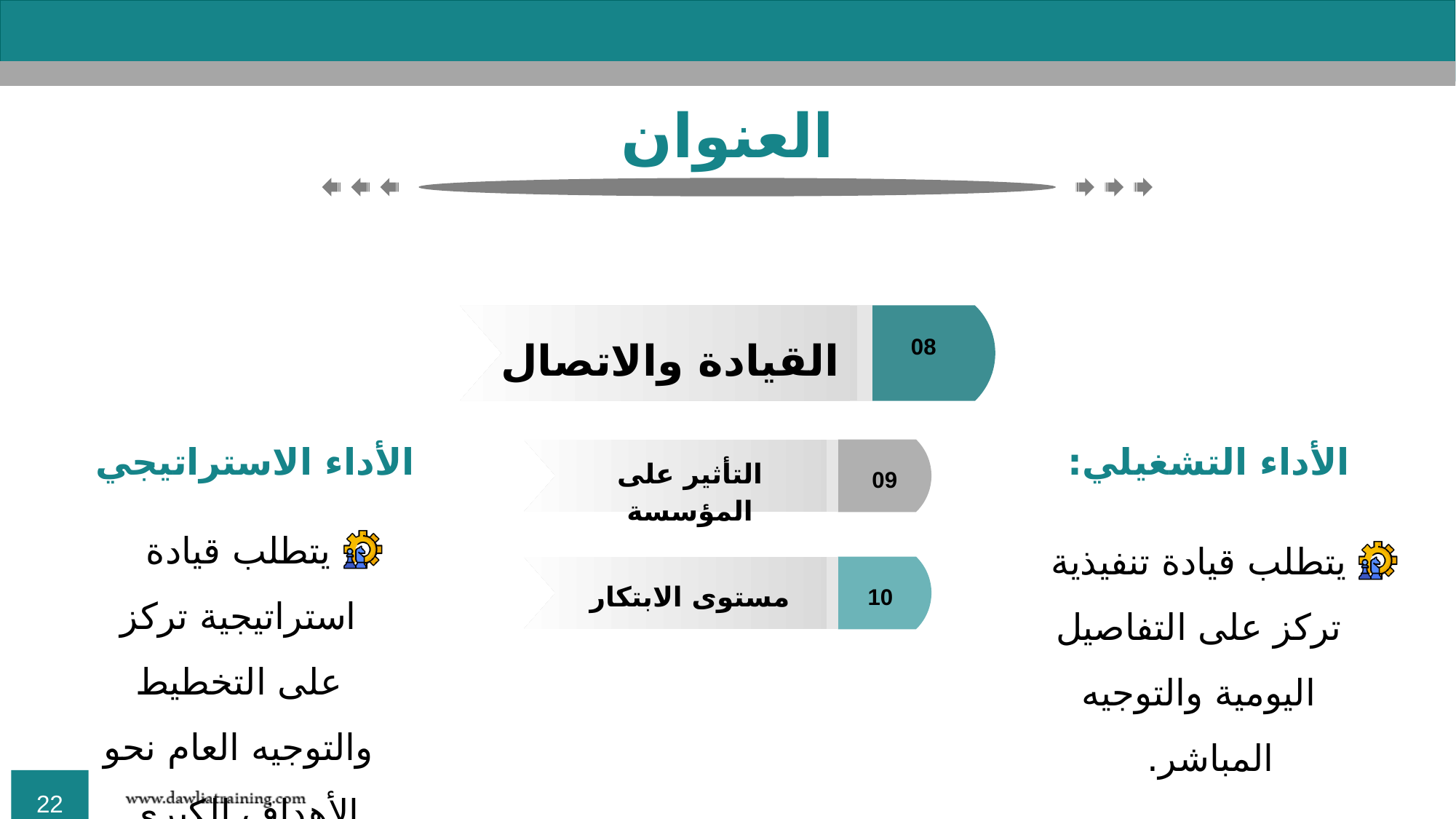

العنوان

08
القيادة والاتصال
الأداء الاستراتيجي
الأداء التشغيلي:

09
التأثير على المؤسسة
يتطلب قيادة استراتيجية تركز على التخطيط والتوجيه العام نحو الأهداف الكبرى.
يتطلب قيادة تنفيذية تركز على التفاصيل اليومية والتوجيه المباشر.

10
مستوى الابتكار